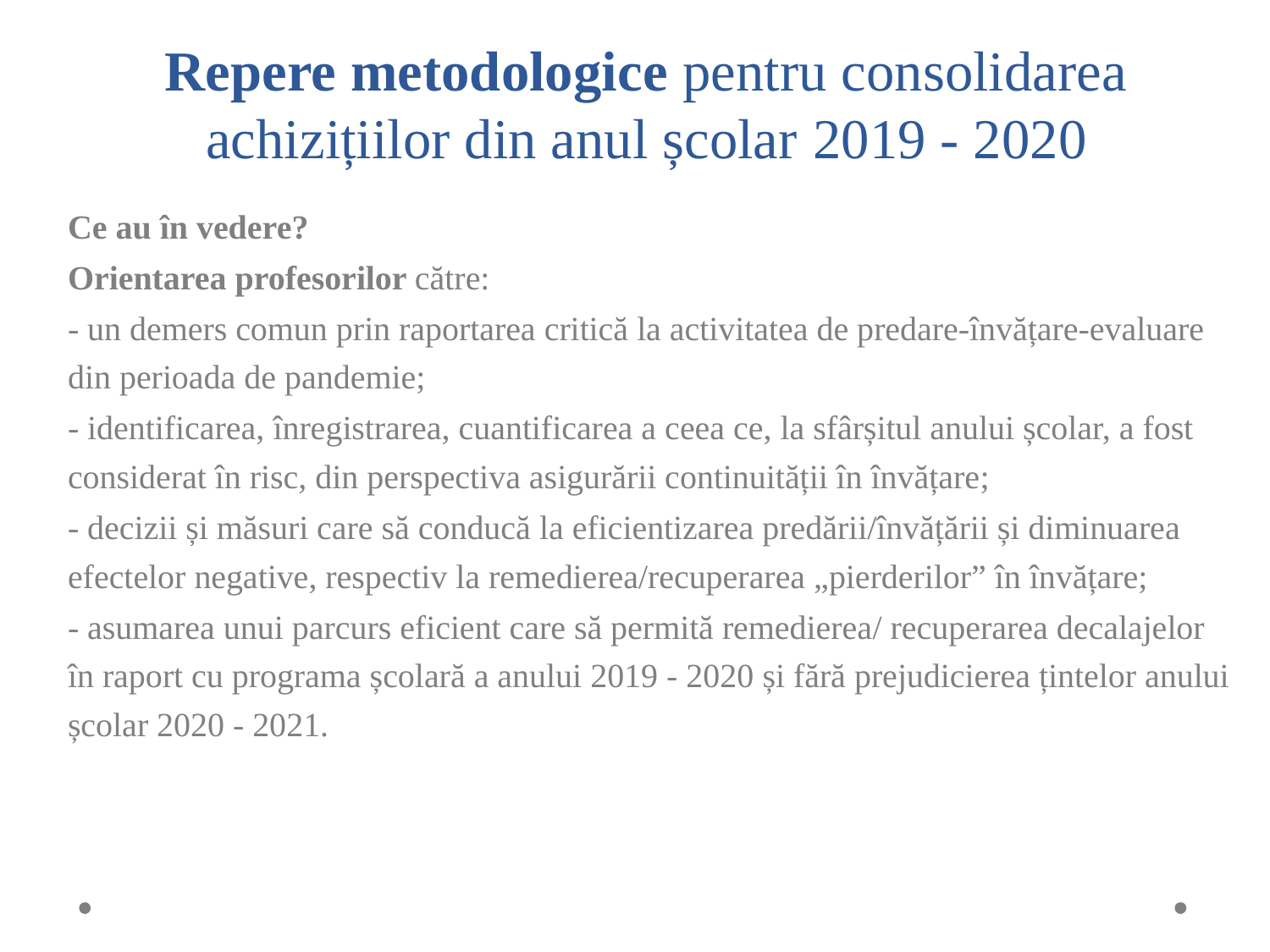

# Repere metodologice pentru consolidarea achizițiilor din anul școlar 2019 - 2020
Ce au în vedere?
Orientarea profesorilor către:
- un demers comun prin raportarea critică la activitatea de predare-învățare-evaluare din perioada de pandemie;
- identificarea, înregistrarea, cuantificarea a ceea ce, la sfârșitul anului școlar, a fost considerat în risc, din perspectiva asigurării continuității în învățare;
- decizii și măsuri care să conducă la eficientizarea predării/învățării și diminuarea efectelor negative, respectiv la remedierea/recuperarea „pierderilor” în învățare;
- asumarea unui parcurs eficient care să permită remedierea/ recuperarea decalajelor în raport cu programa școlară a anului 2019 - 2020 și fără prejudicierea țintelor anului școlar 2020 - 2021.